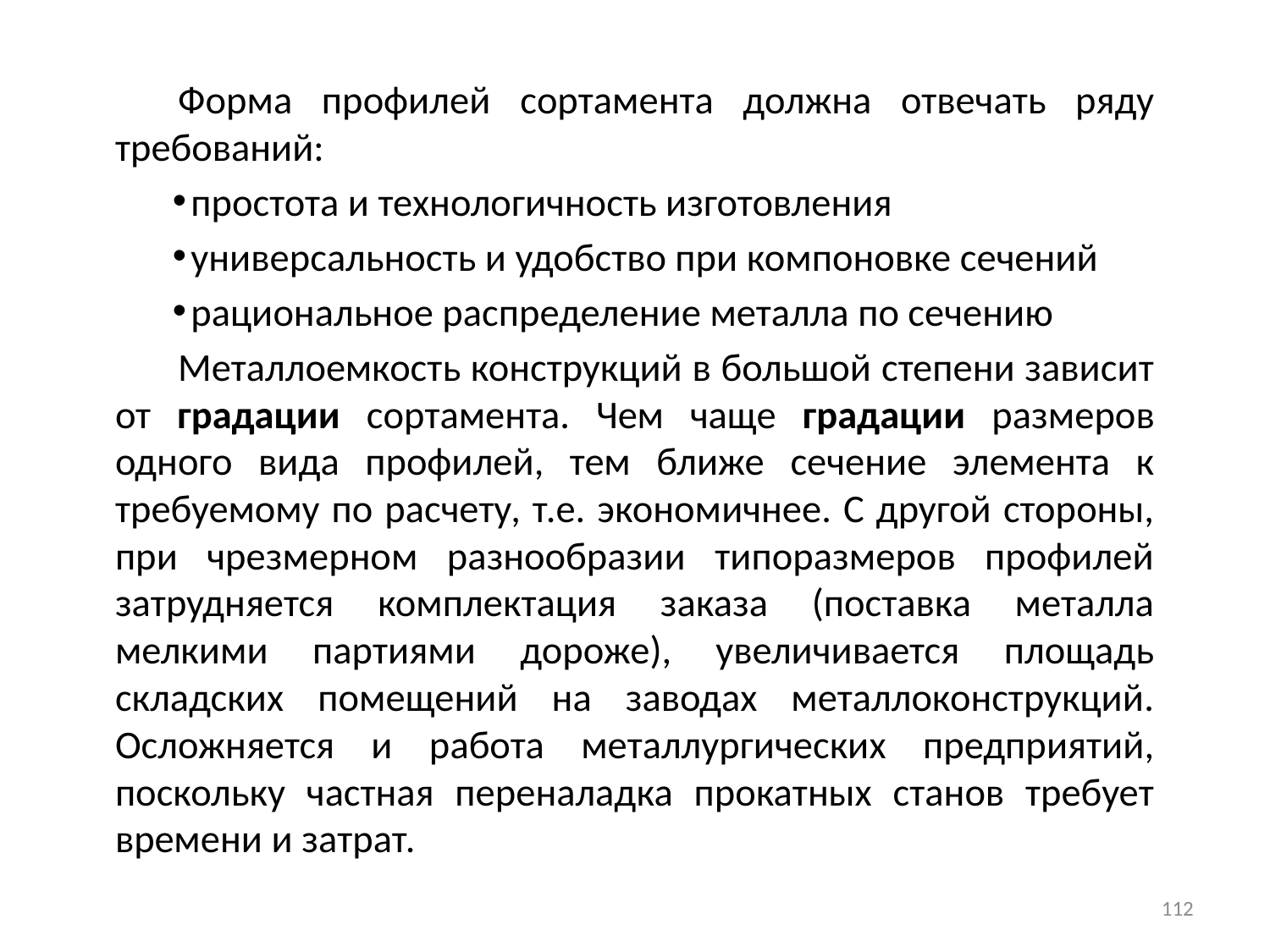

Форма профилей сортамента должна отвечать ряду требований:
простота и технологичность изготовления
универсальность и удобство при компоновке сечений
рациональное распределение металла по сечению
Металлоемкость конструкций в большой степени зависит от градации сортамента. Чем чаще градации размеров одного вида профилей, тем ближе сечение элемента к требуемому по расчету, т.е. экономичнее. С другой стороны, при чрезмерном разнообразии типоразмеров профилей затрудняется комплектация заказа (поставка металла мелкими партиями дороже), увеличивается площадь складских помещений на заводах металлоконструкций. Осложняется и работа металлургических предприятий, поскольку частная переналадка прокатных станов требует времени и затрат.
112